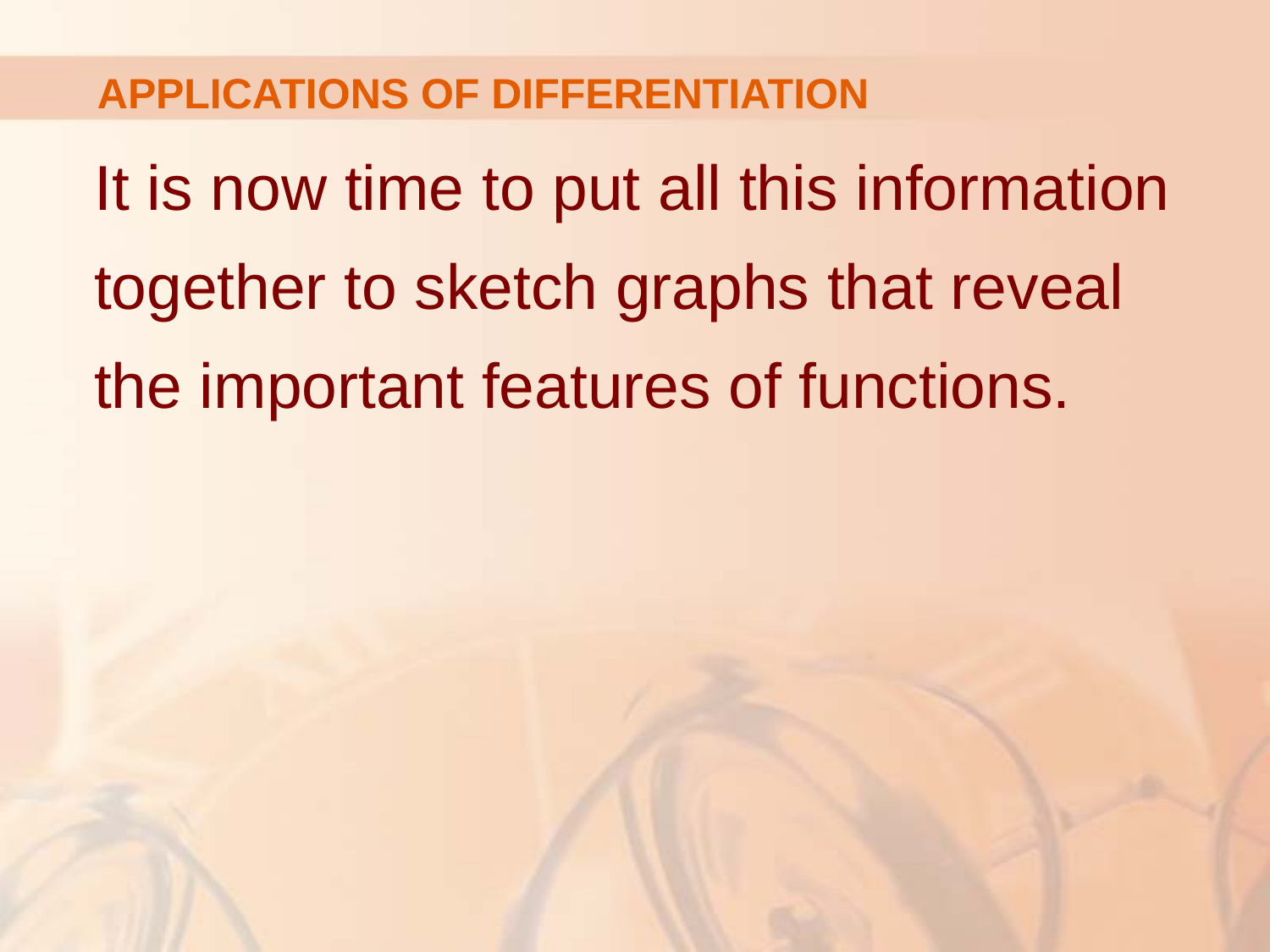

# APPLICATIONS OF DIFFERENTIATION
It is now time to put all this information together to sketch graphs that reveal
the important features of functions.